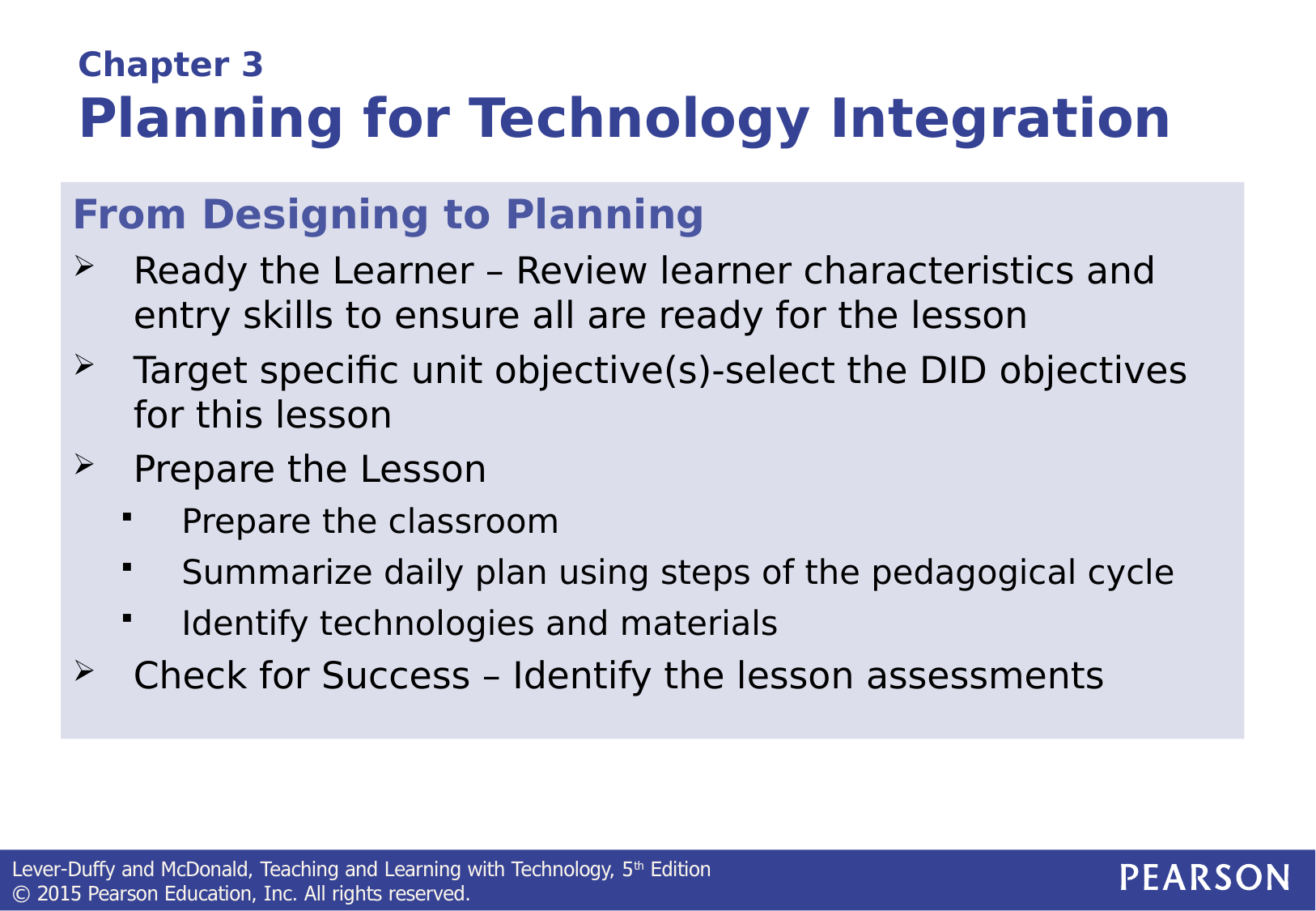

# Chapter 3 Planning for Technology Integration
From Designing to Planning
Ready the Learner – Review learner characteristics and entry skills to ensure all are ready for the lesson
Target specific unit objective(s)-select the DID objectives for this lesson
Prepare the Lesson
Prepare the classroom
Summarize daily plan using steps of the pedagogical cycle
Identify technologies and materials
Check for Success – Identify the lesson assessments